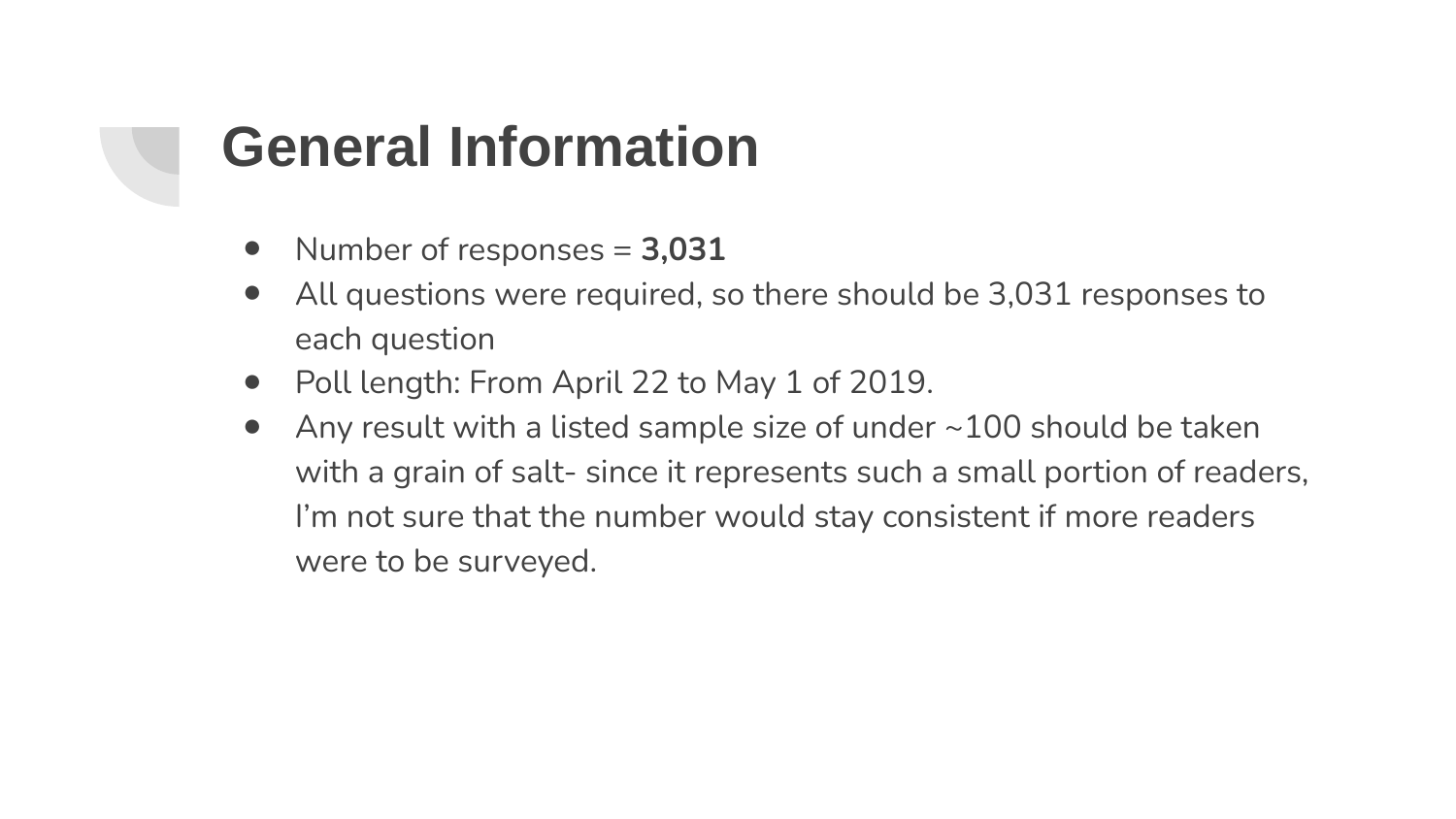

# General Information
Number of responses = 3,031
All questions were required, so there should be 3,031 responses to each question
Poll length: From April 22 to May 1 of 2019.
Any result with a listed sample size of under ~100 should be taken with a grain of salt- since it represents such a small portion of readers, I’m not sure that the number would stay consistent if more readers were to be surveyed.